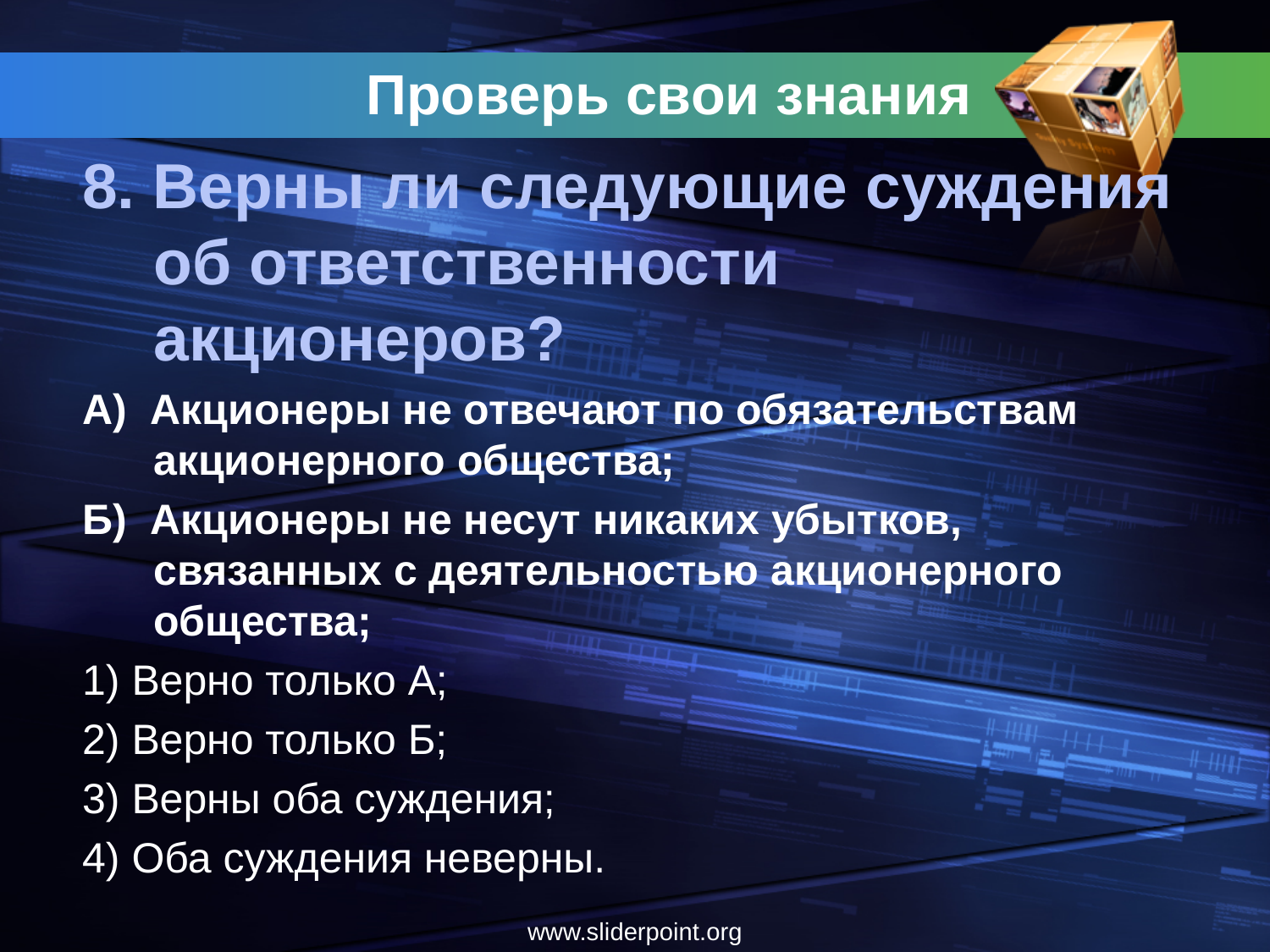

# Проверь свои знания
8. Верны ли следующие суждения об ответственности акционеров?
А)  Акционеры не отвечают по обязательствам акционерного общества;
Б)  Акционеры не несут никаких убытков, связанных с деятельностью акционерного общества;
1) Верно только А;
2) Верно только Б;
3) Верны оба суждения;
4) Оба суждения неверны.
www.sliderpoint.org